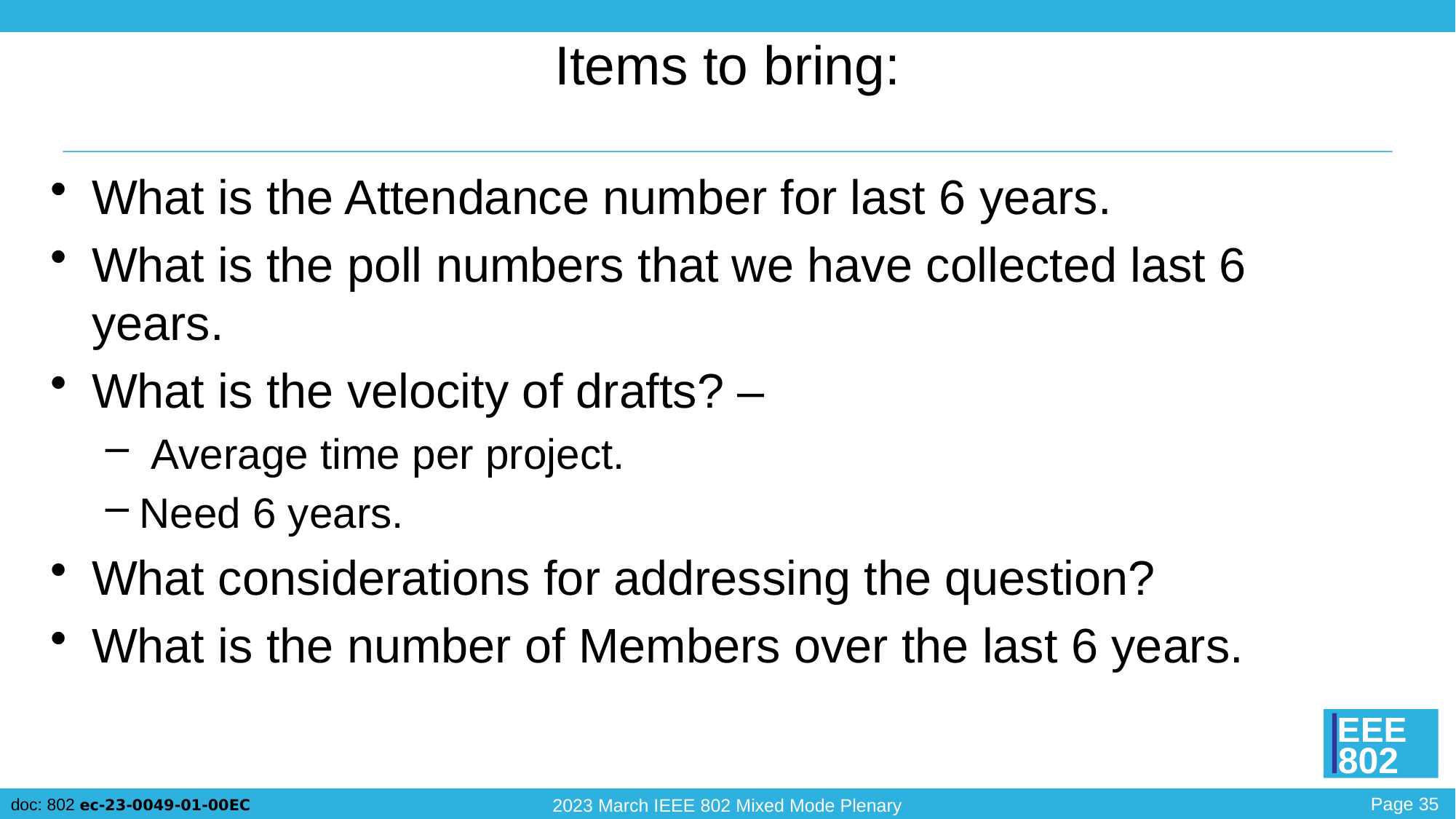

# Items to bring:
What is the Attendance number for last 6 years.
What is the poll numbers that we have collected last 6 years.
What is the velocity of drafts? –
 Average time per project.
Need 6 years.
What considerations for addressing the question?
What is the number of Members over the last 6 years.